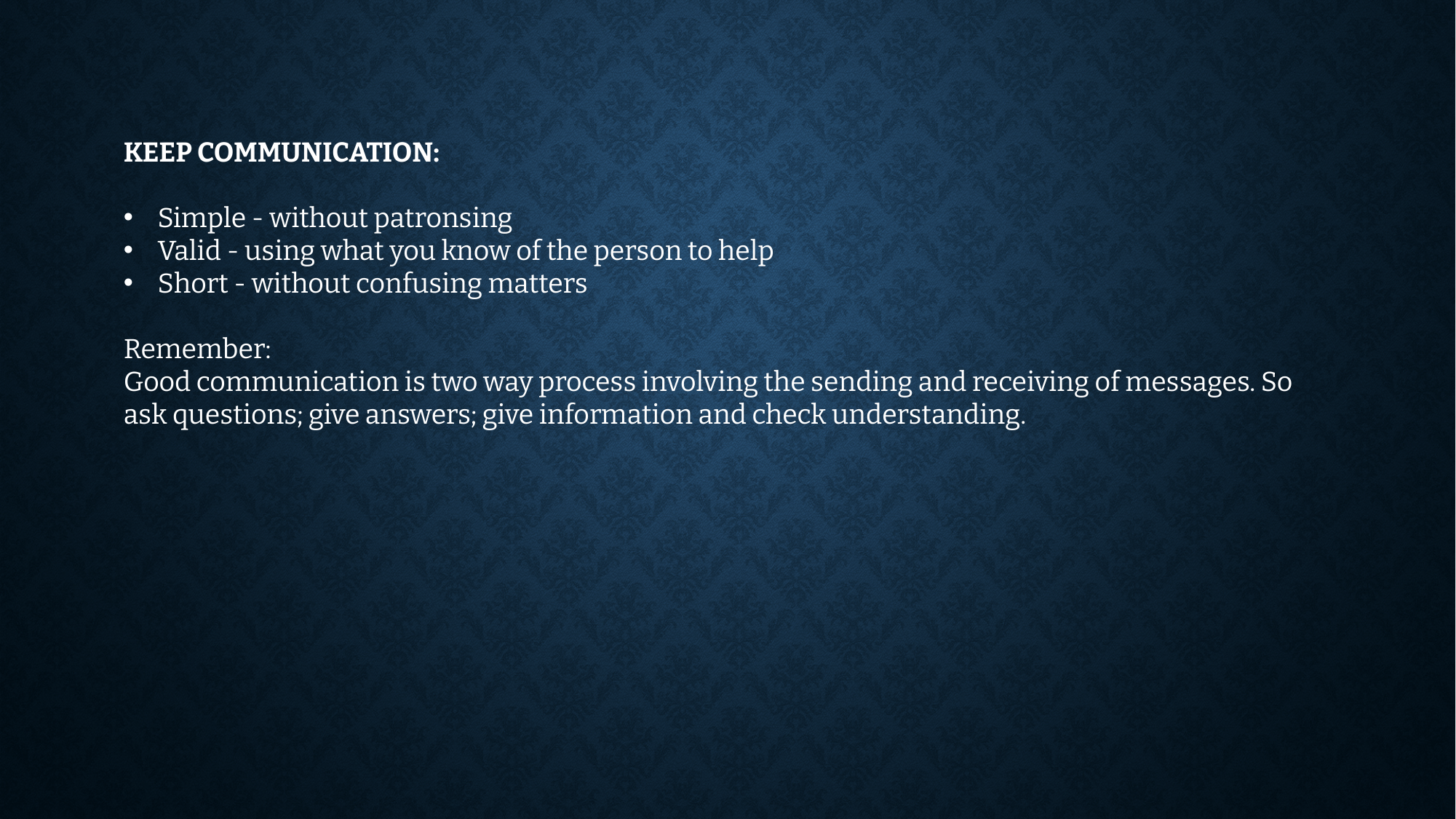

KEEP COMMUNICATION:

Simple - without patronsing
Valid - using what you know of the person to help
Short - without confusing matters

Remember:
Good communication is two way process involving the sending and receiving of messages. So ask questions; give answers; give information and check understanding.